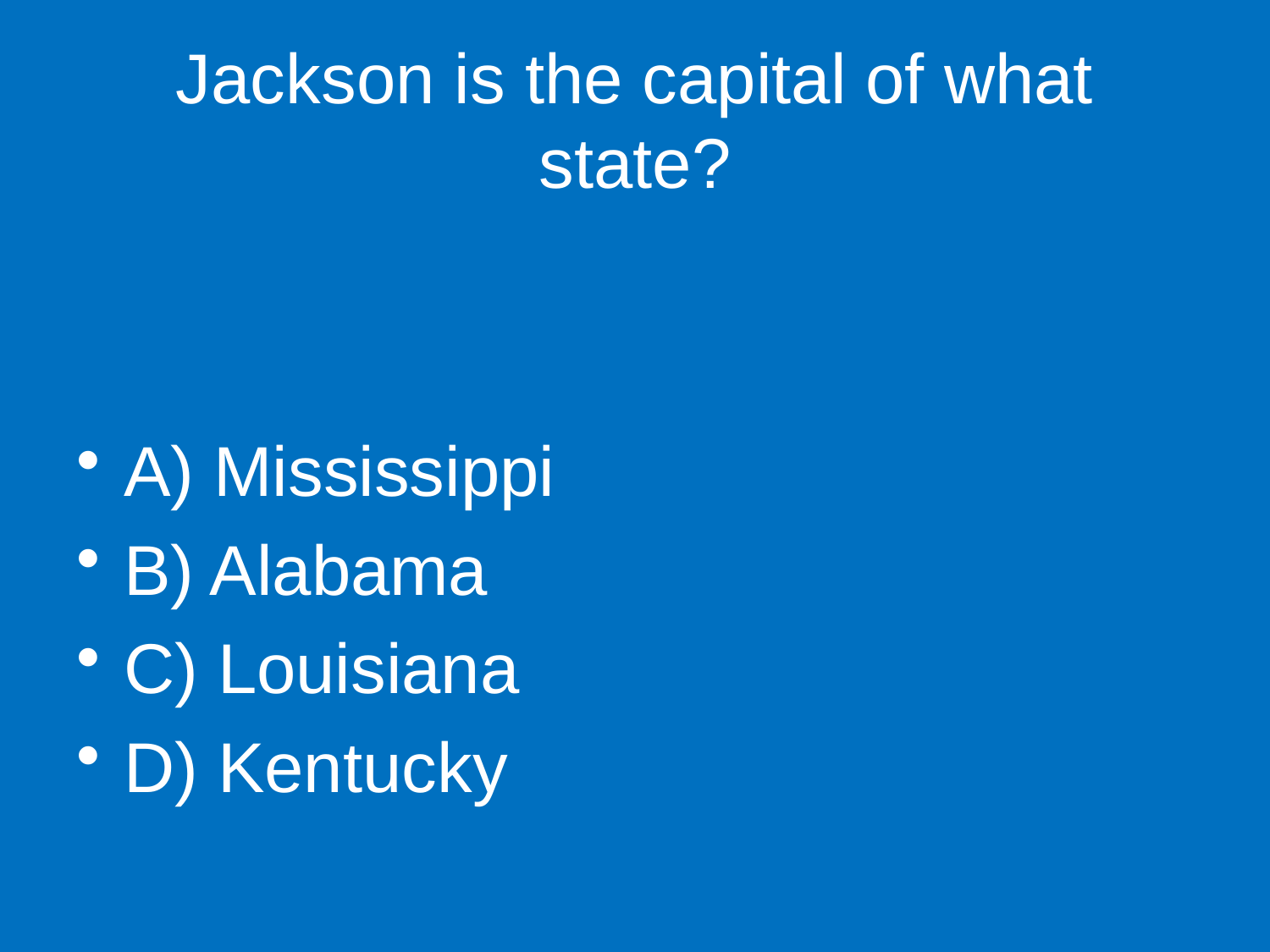

# Jackson is the capital of what state?

A) Mississippi
B) Alabama
C) Louisiana
D) Kentucky